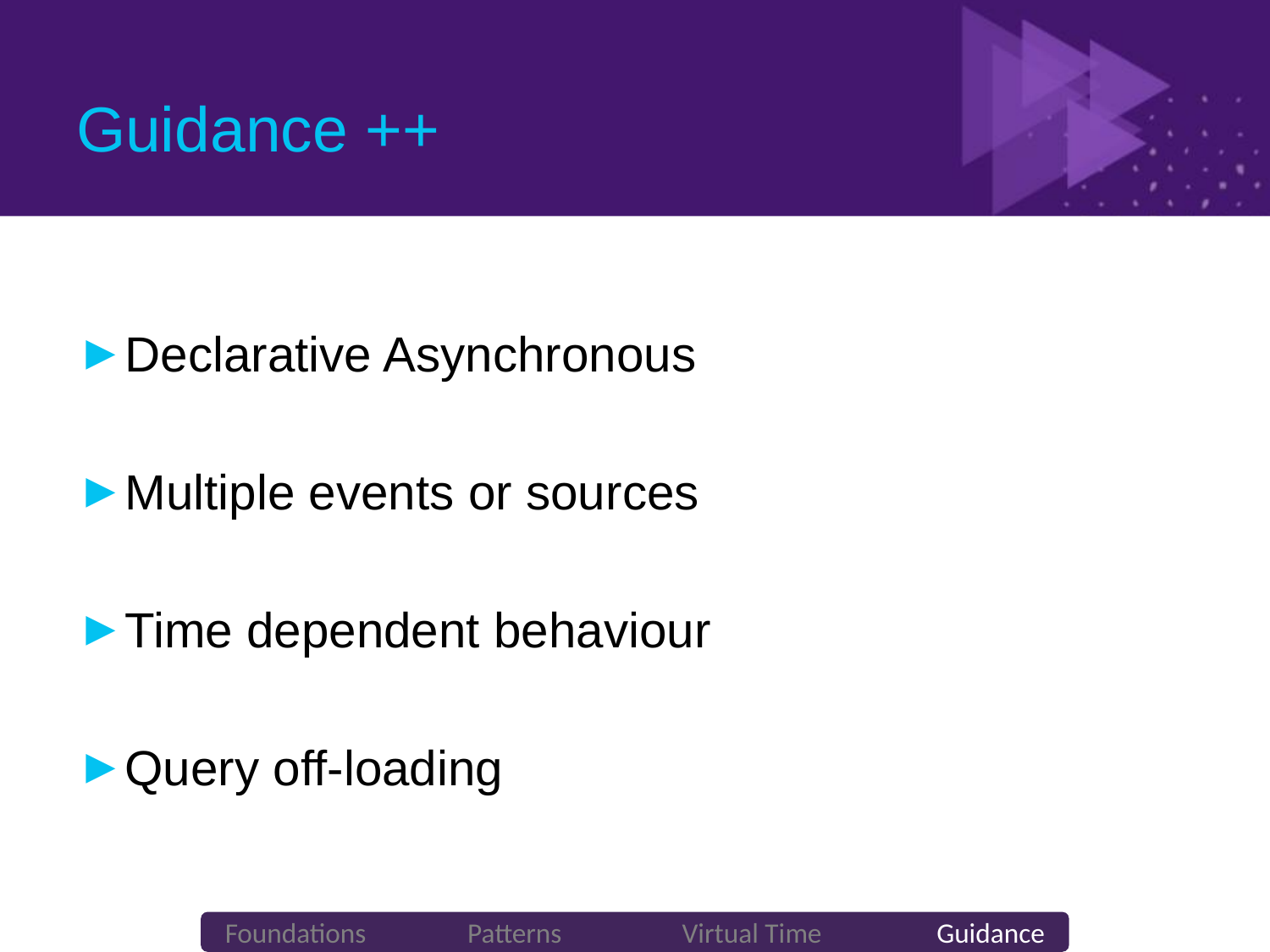

# Guidance ++
Declarative Asynchronous

Multiple events or sources

Time dependent behaviour

Query off-loading

Guidance
Foundations                Patterns                   Virtual Time                  Guidance